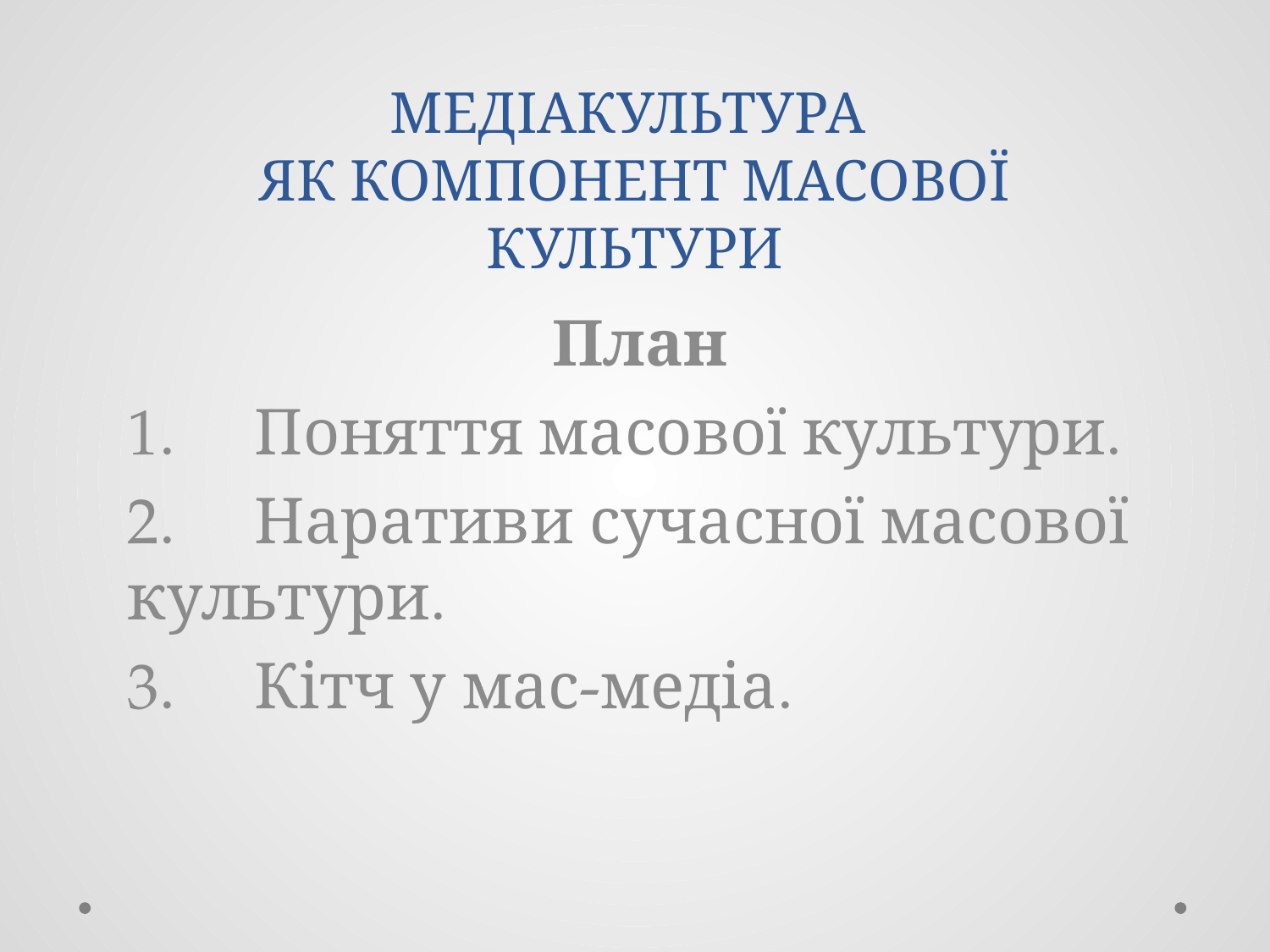

# МЕДІАКУЛЬТУРА ЯК КОМПОНЕНТ МАСОВОЇ КУЛЬТУРИ
План
1.	Поняття масової культури.
2.	Наративи сучасної масової культури.
3.	Кітч у мас-медіа.